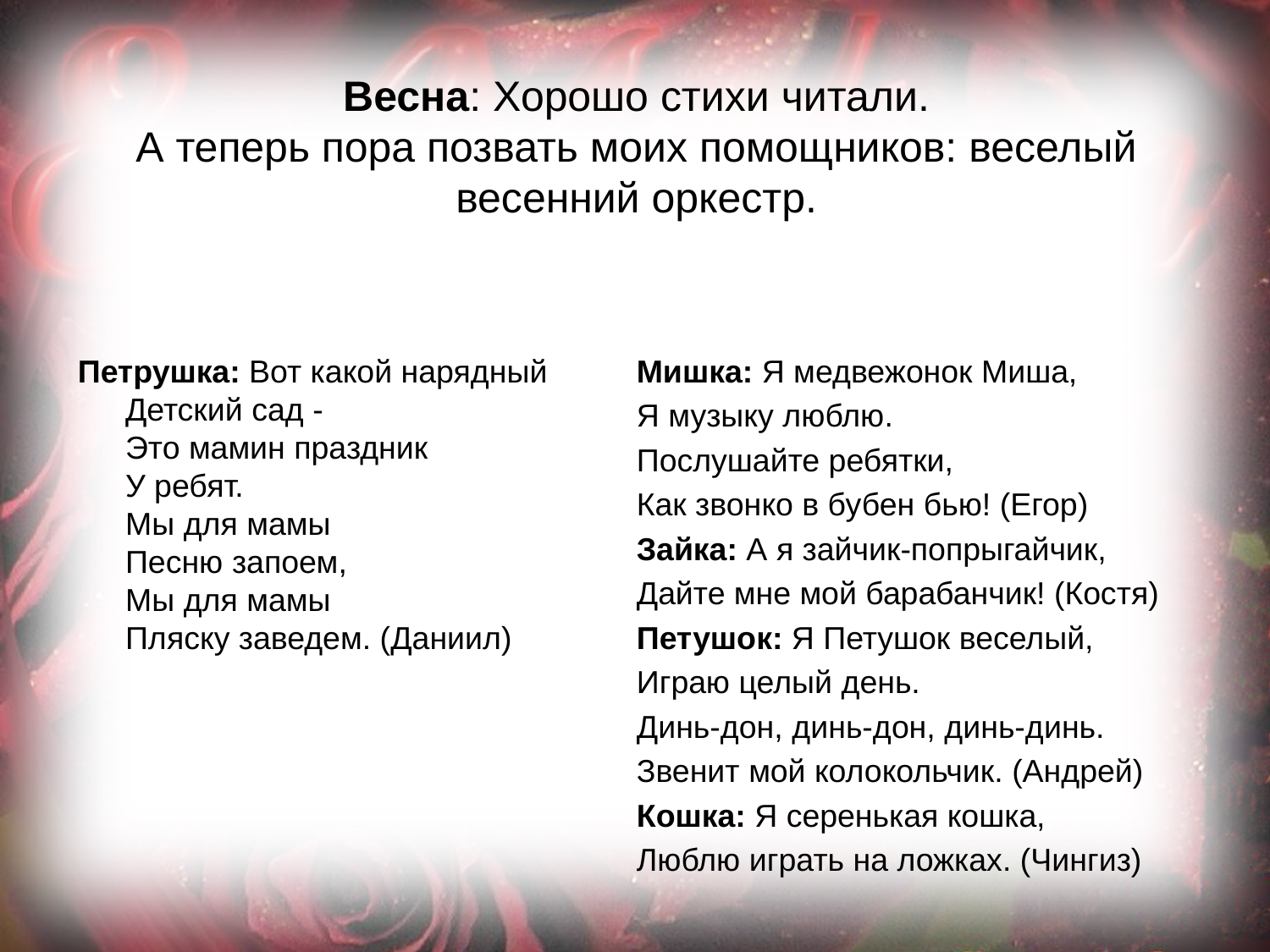

# Весна: Хорошо стихи читали. А теперь пора позвать моих помощников: веселый весенний оркестр.

Петрушка: Вот какой нарядный
Детский сад -
Это мамин праздник
У ребят.
Мы для мамы
Песню запоем,
Мы для мамы
Пляску заведем. (Даниил)

Мишка: Я медвежонок Миша,
Я музыку люблю.
Послушайте ребятки,
Как звонко в бубен бью! (Егор)
Зайка: А я зайчик-попрыгайчик,
Дайте мне мой барабанчик! (Костя)
Петушок: Я Петушок веселый,
Играю целый день.
Динь-дон, динь-дон, динь-динь.
Звенит мой колокольчик. (Андрей)
Кошка: Я серенькая кошка,
Люблю играть на ложках. (Чингиз)